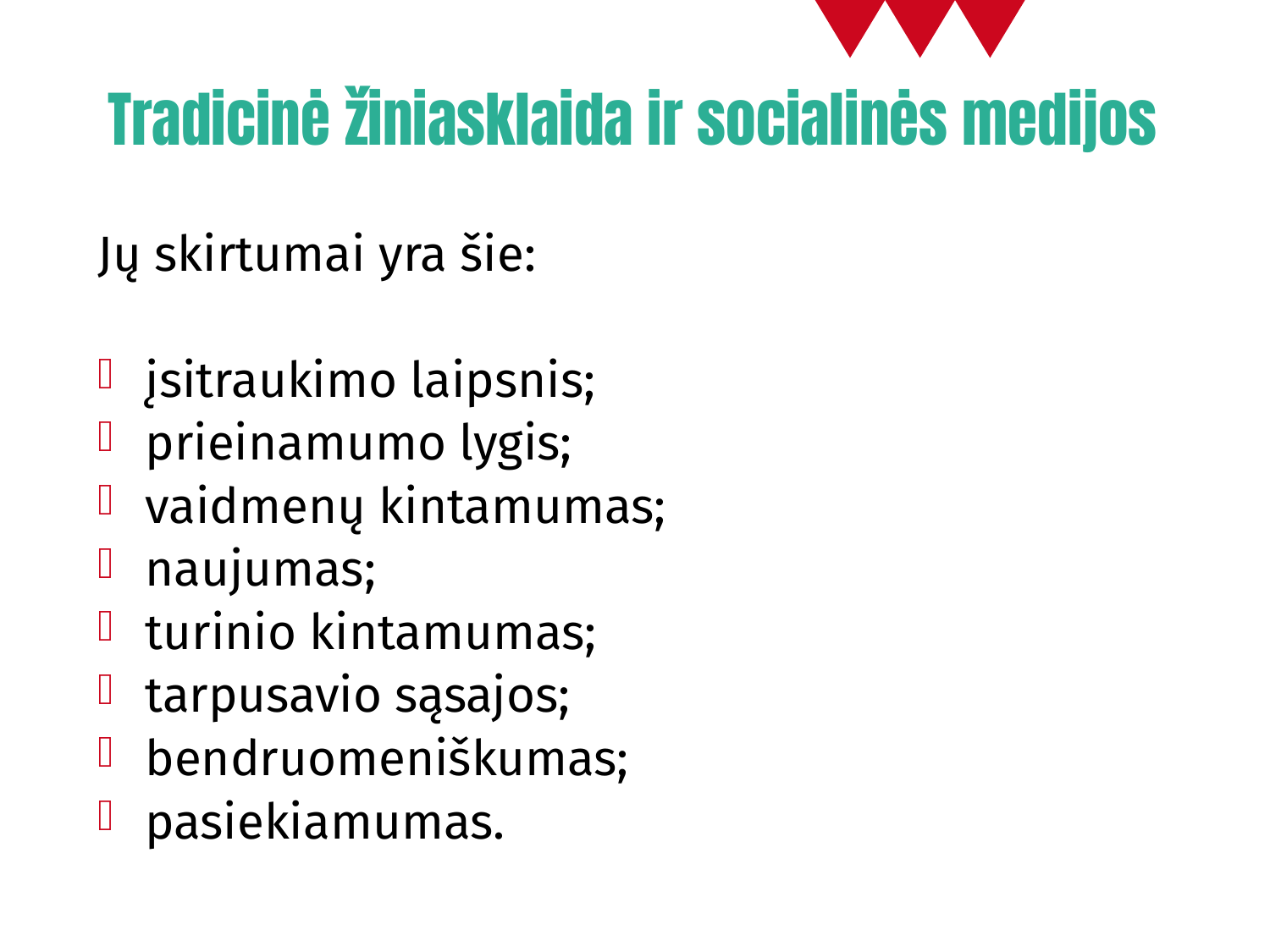

# Tradicinė žiniasklaida ir socialinės medijos
Jų skirtumai yra šie:

įsitraukimo laipsnis;
prieinamumo lygis;
vaidmenų kintamumas;
naujumas;
turinio kintamumas;
tarpusavio sąsajos;
bendruomeniškumas;
pasiekiamumas.